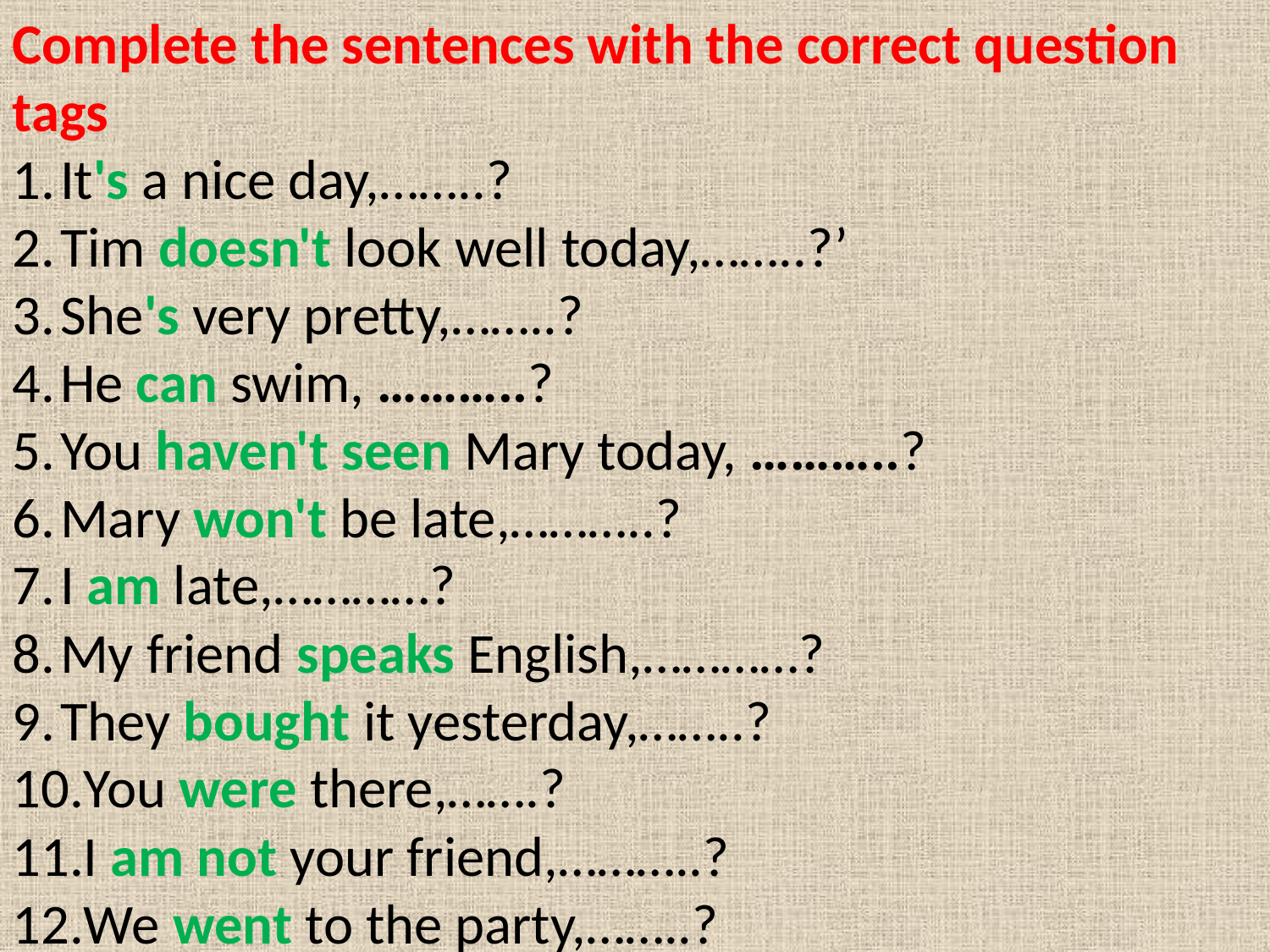

Complete the sentences with the correct question tags
It's a nice day,……..?
Tim doesn't look well today,……..?’
She's very pretty,……..?
He can swim, ………..?
You haven't seen Mary today, ………..?
Mary won't be late,………..?
I am late,…………?
My friend speaks English,…………?
They bought it yesterday,……..?
You were there,…….?
I am not your friend,………..?
We went to the party,……..?